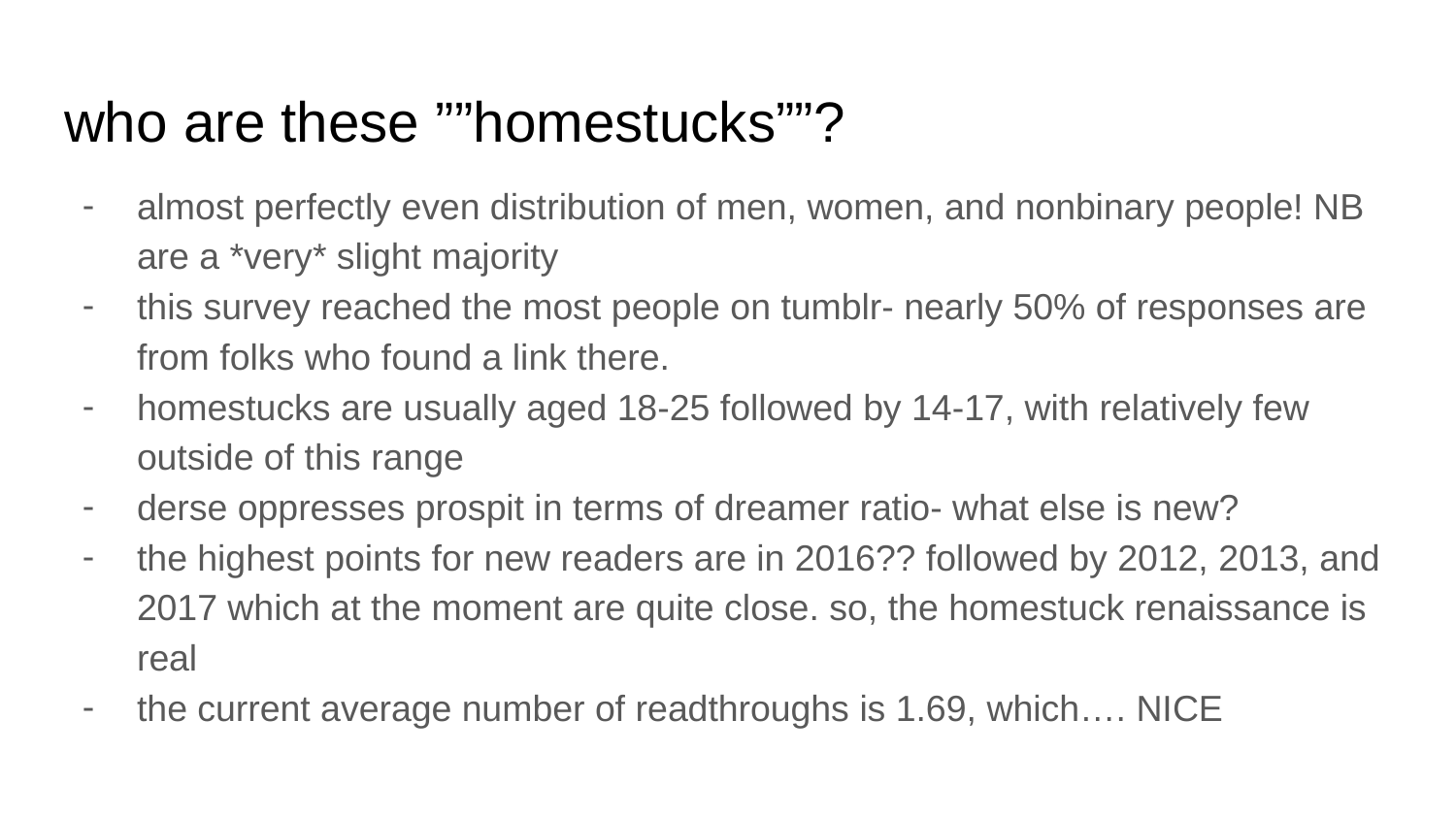

# who are these ””homestucks””?
almost perfectly even distribution of men, women, and nonbinary people! NB are a *very* slight majority
this survey reached the most people on tumblr- nearly 50% of responses are from folks who found a link there.
homestucks are usually aged 18-25 followed by 14-17, with relatively few outside of this range
derse oppresses prospit in terms of dreamer ratio- what else is new?
the highest points for new readers are in 2016?? followed by 2012, 2013, and 2017 which at the moment are quite close. so, the homestuck renaissance is real
the current average number of readthroughs is 1.69, which…. NICE